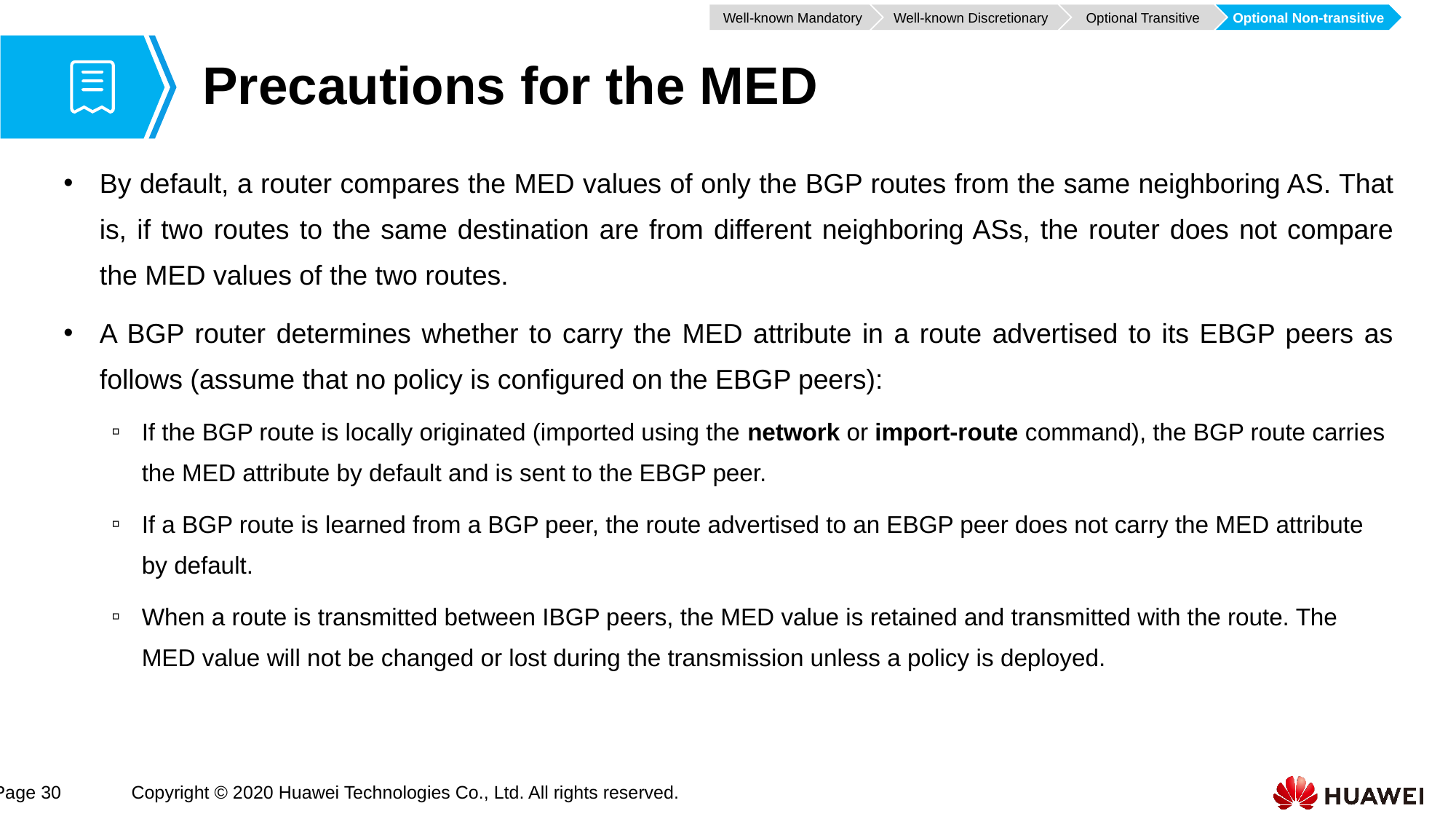

Well-known Mandatory
Well-known Discretionary
Optional Transitive
Optional Non-transitive
# Precautions for the MED
By default, a router compares the MED values of only the BGP routes from the same neighboring AS. That is, if two routes to the same destination are from different neighboring ASs, the router does not compare the MED values of the two routes.
A BGP router determines whether to carry the MED attribute in a route advertised to its EBGP peers as follows (assume that no policy is configured on the EBGP peers):
If the BGP route is locally originated (imported using the network or import-route command), the BGP route carries the MED attribute by default and is sent to the EBGP peer.
If a BGP route is learned from a BGP peer, the route advertised to an EBGP peer does not carry the MED attribute by default.
When a route is transmitted between IBGP peers, the MED value is retained and transmitted with the route. The MED value will not be changed or lost during the transmission unless a policy is deployed.